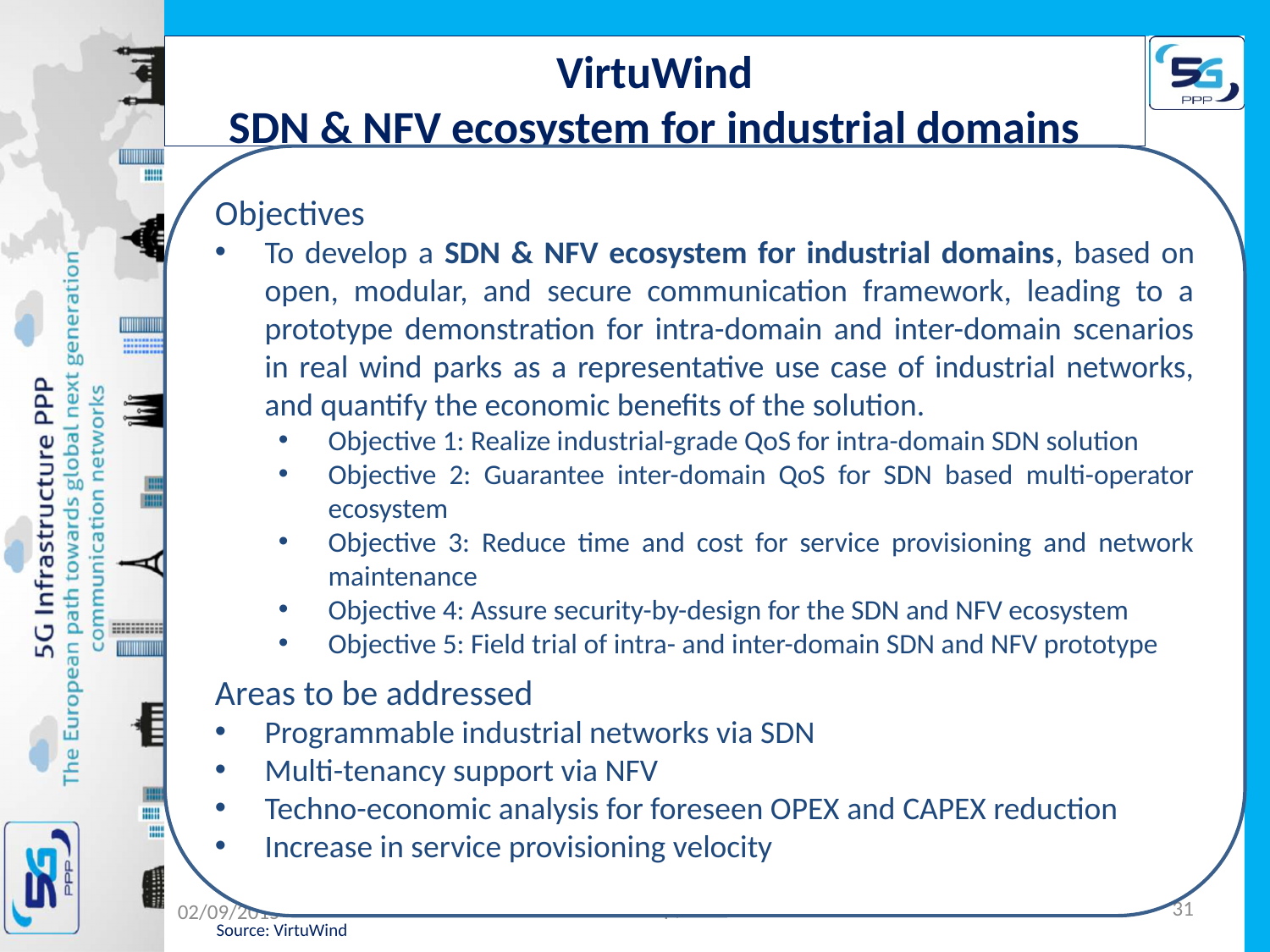

VirtuWind
SDN & NFV ecosystem for industrial domains
Objectives
To develop a SDN & NFV ecosystem for industrial domains, based on open, modular, and secure communication framework, leading to a prototype demonstration for intra-domain and inter-domain scenarios in real wind parks as a representative use case of industrial networks, and quantify the economic benefits of the solution.
Objective 1: Realize industrial-grade QoS for intra-domain SDN solution
Objective 2: Guarantee inter-domain QoS for SDN based multi-operator ecosystem
Objective 3: Reduce time and cost for service provisioning and network maintenance
Objective 4: Assure security-by-design for the SDN and NFV ecosystem
Objective 5: Field trial of intra- and inter-domain SDN and NFV prototype
Areas to be addressed
Programmable industrial networks via SDN
Multi-tenancy support via NFV
Techno-economic analysis for foreseen OPEX and CAPEX reduction
Increase in service provisioning velocity
Research projects

Innovation projects

5GEx
5G Exchange
SUPERFLUIDITY
Superfluidity: a super-fluid, cloud-native, converged edge system
VirtuWind
Virtual and programmable industrial network prototype deployed in operational Wind park
COHERENT
Coordinated control and spectrum management for 5G heterogeneous radio access networks
METIS-II
Mobile and wireless communications Enablers for Twenty-twenty (2020) Information Society-II
5G-Norma
5G NOvel Radio Multiservice adaptive network Architecture
SPEED-5G
quality of Service Provision and capacity Expansion through Extended-DSA for 5G
FANTASTIC-5G
Flexible Air iNTerfAce for Scalable service delivery wiThin wIreless Communication networks of the 5th Generation
5G-Xhaul
Dynamically reconfigurable optical-wireless backhaul/fronthaul with cognitive control plane for small cells and cloud-RANs
SESAME
Small cEllS coordinAtion for Multi-tenancy and Edge services
Flex5Gware
Flexible and efficient hardware/software platforms for 5G network elements and devices
mmMAGIC
Millimetre-Wave Based Mobile Radio Access Network for Fifth Generation Integrated Communications
Xhaul
The 5G Integrated fronthaul/backhaul
3GPP RAN 5G Workshop, 17.-18.9.2015
31
02/09/2015
Source: VirtuWind